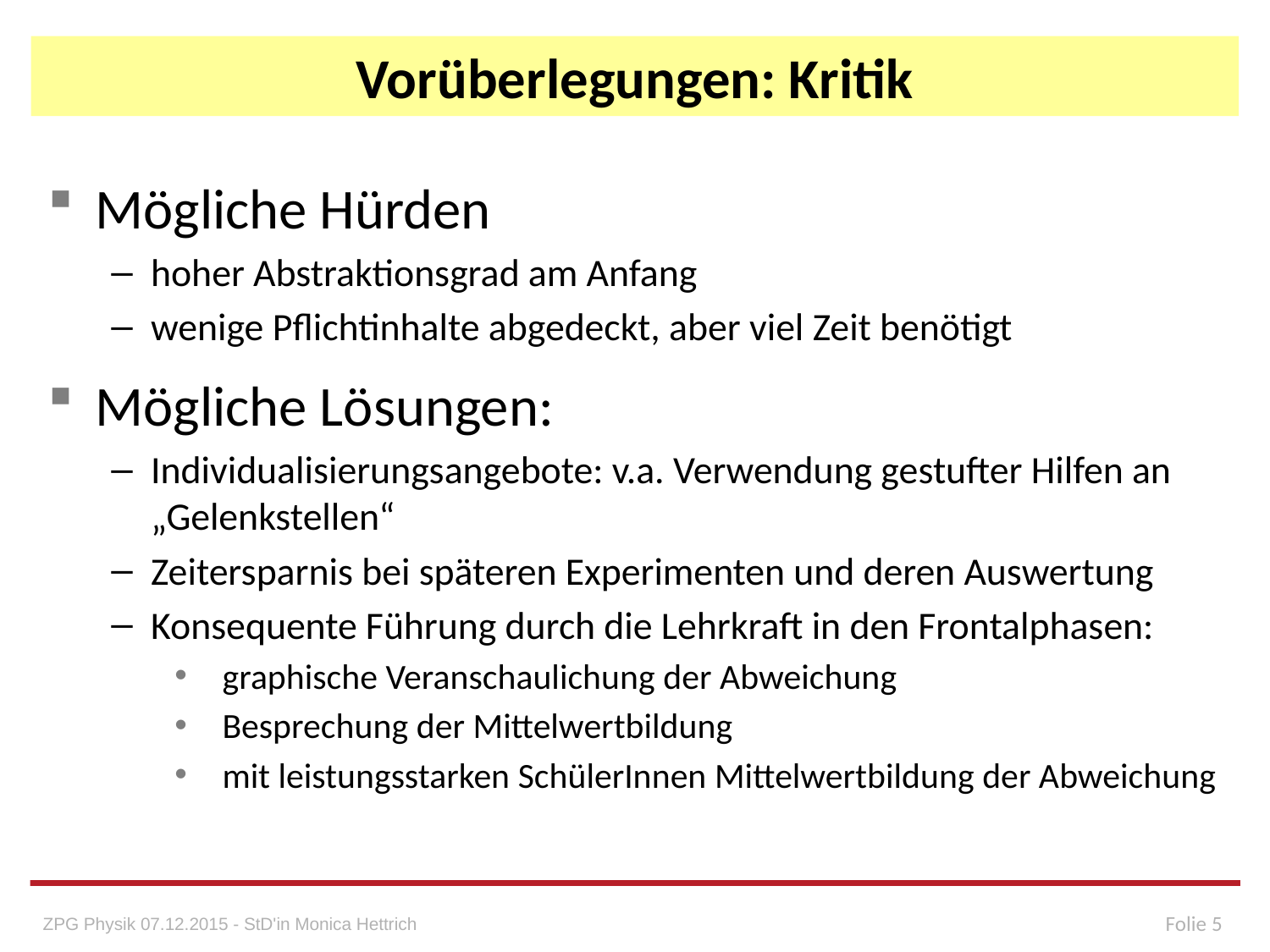

# Vorüberlegungen: Kritik
Mögliche Hürden
hoher Abstraktionsgrad am Anfang
wenige Pflichtinhalte abgedeckt, aber viel Zeit benötigt
Mögliche Lösungen:
Individualisierungsangebote: v.a. Verwendung gestufter Hilfen an „Gelenkstellen“
Zeitersparnis bei späteren Experimenten und deren Auswertung
Konsequente Führung durch die Lehrkraft in den Frontalphasen:
graphische Veranschaulichung der Abweichung
Besprechung der Mittelwertbildung
mit leistungsstarken SchülerInnen Mittelwertbildung der Abweichung
Folie 5
ZPG Physik 07.12.2015 - StD'in Monica Hettrich